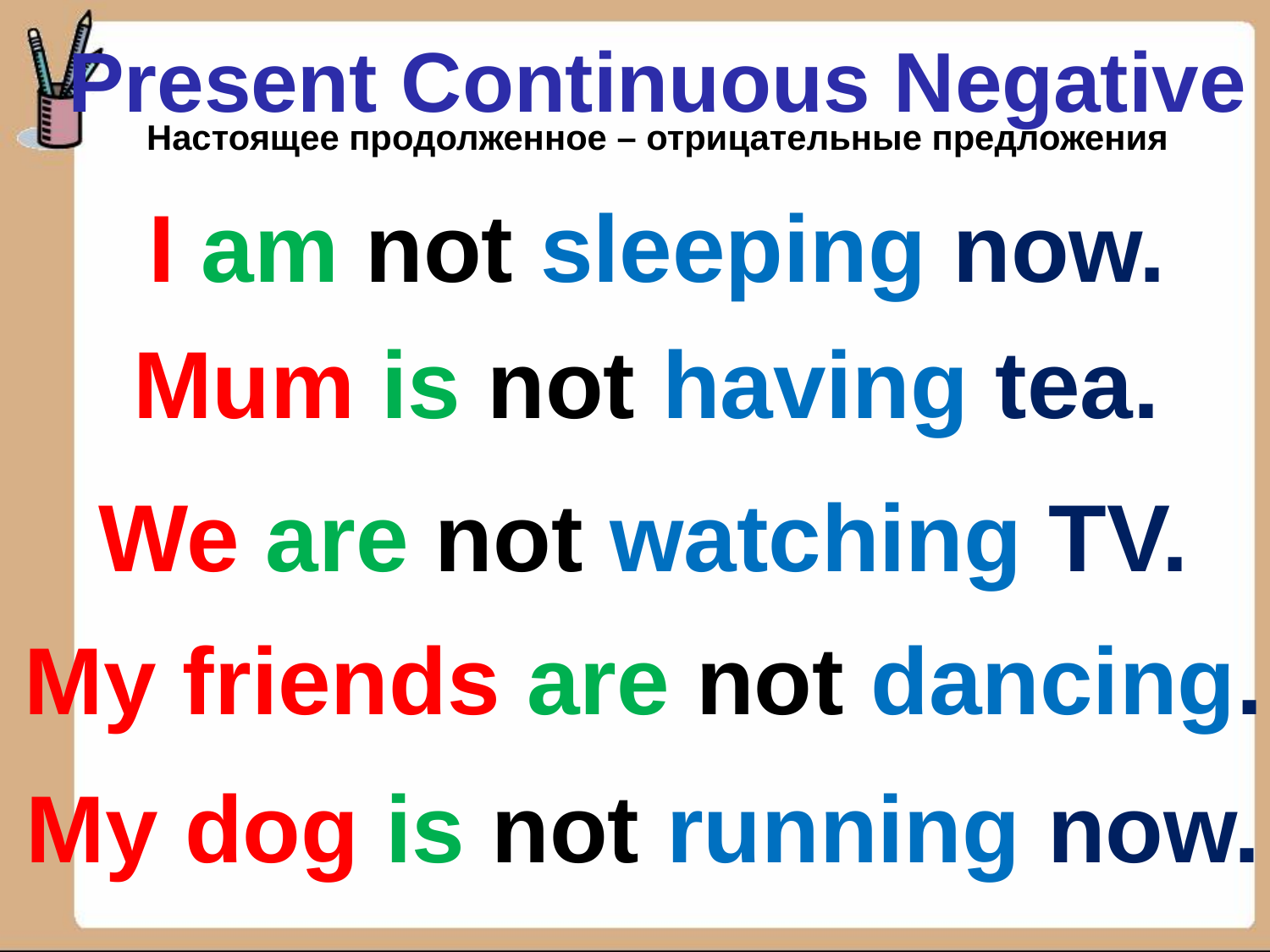

Present Continuous Negative
Настоящее продолженное – отрицательные предложения
I am not sleeping now.
Mum is not having tea.
We are not watching TV.
My friends are not dancing.
My dog is not running now.